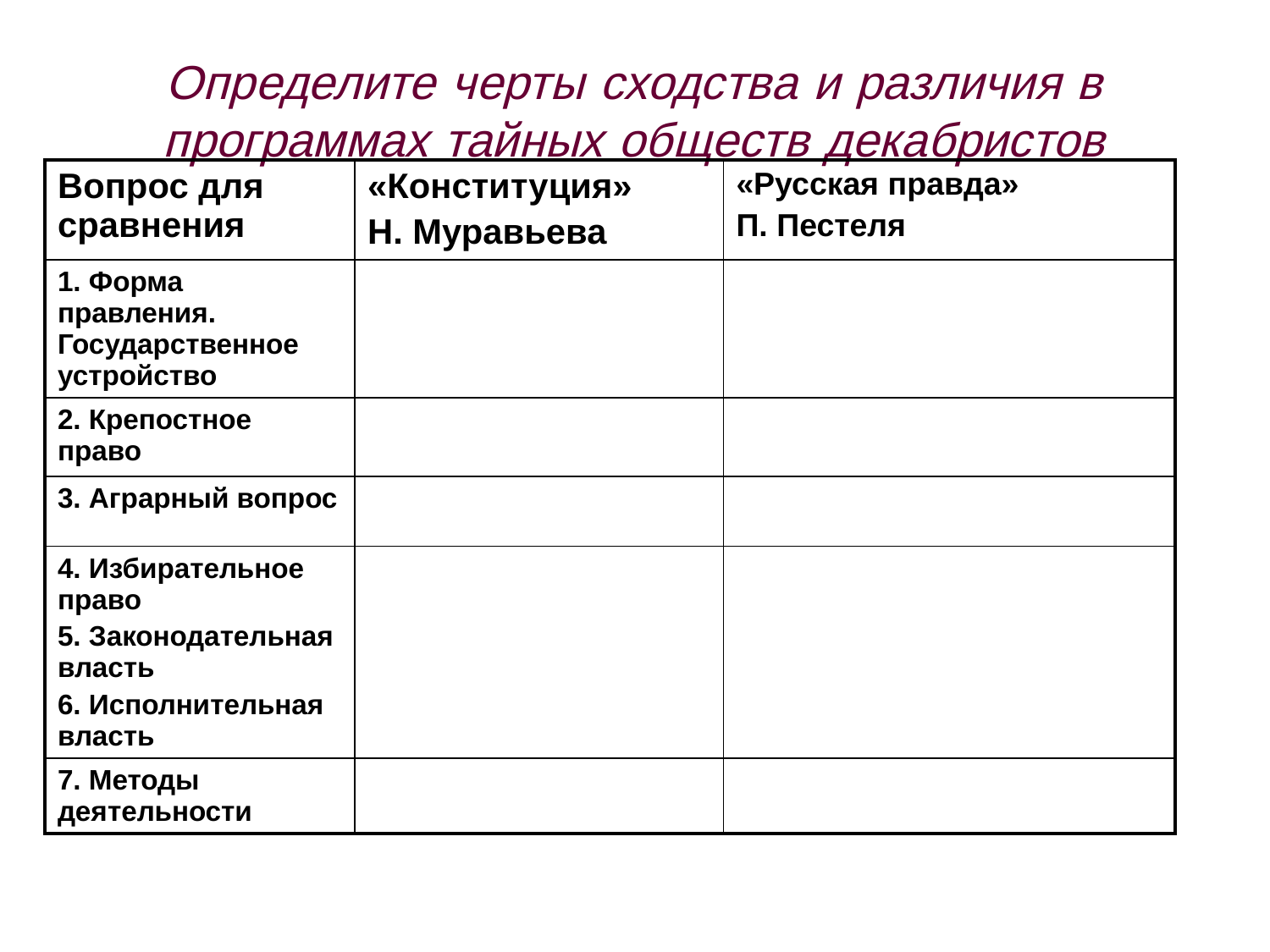

# Определите черты сходства и различия в программах тайных обществ декабристов
| Вопрос для сравнения | «Конституция» Н. Муравьева | «Русская правда» П. Пестеля |
| --- | --- | --- |
| 1. Форма правления. Государственное устройство |  |  |
| 2. Крепостное право |  |  |
| 3. Аграрный вопрос |  |  |
| 4. Избирательное право 5. Законодательная власть 6. Исполнительная власть |  |  |
| 7. Методы деятельности |  |  |